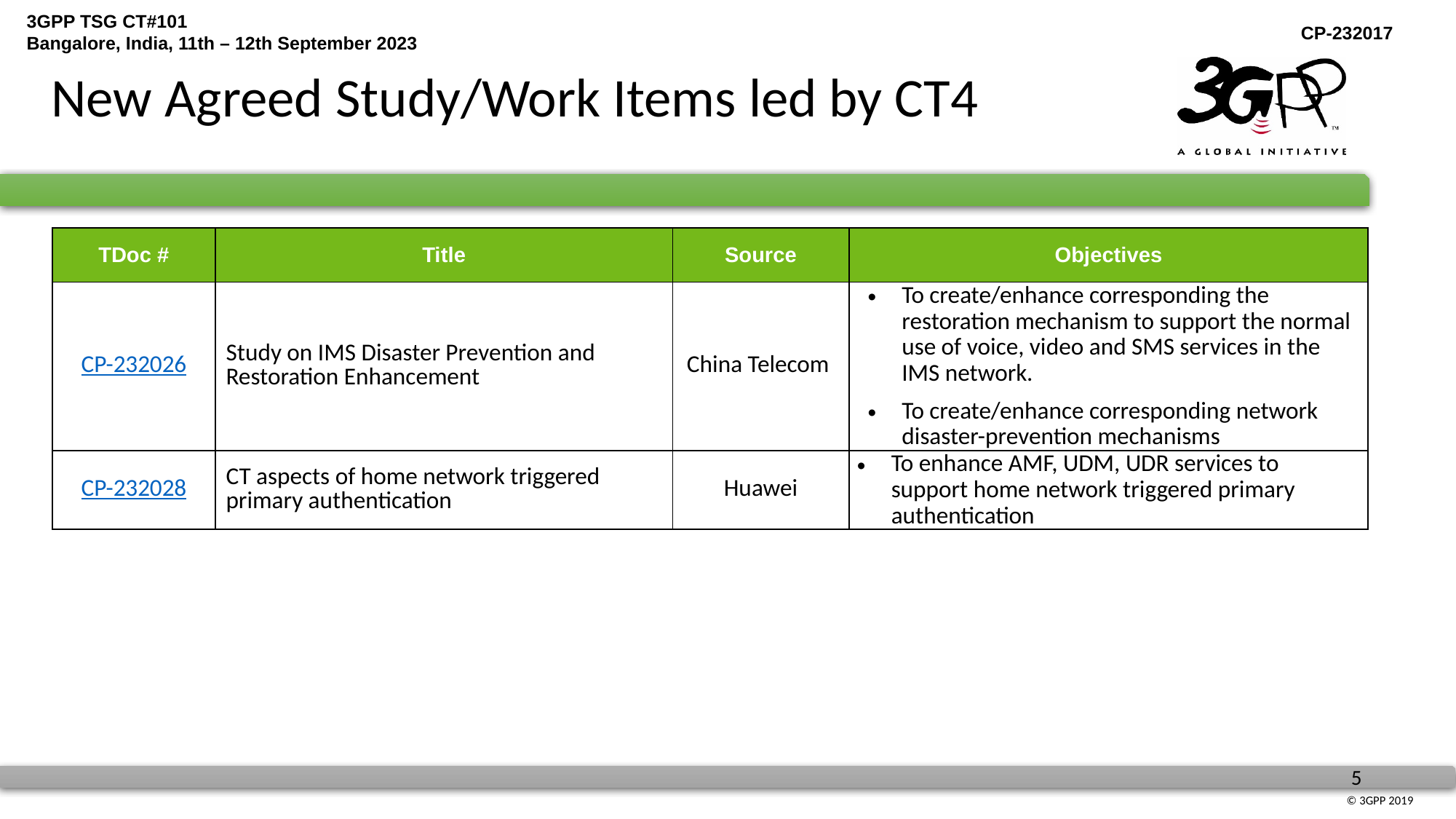

# New Agreed Study/Work Items led by CT4
| TDoc # | Title | Source | Objectives |
| --- | --- | --- | --- |
| CP-232026 | Study on IMS Disaster Prevention and Restoration Enhancement | China Telecom | To create/enhance corresponding the restoration mechanism to support the normal use of voice, video and SMS services in the IMS network. To create/enhance corresponding network disaster-prevention mechanisms |
| CP-232028 | CT aspects of home network triggered primary authentication | Huawei | To enhance AMF, UDM, UDR services to support home network triggered primary authentication |